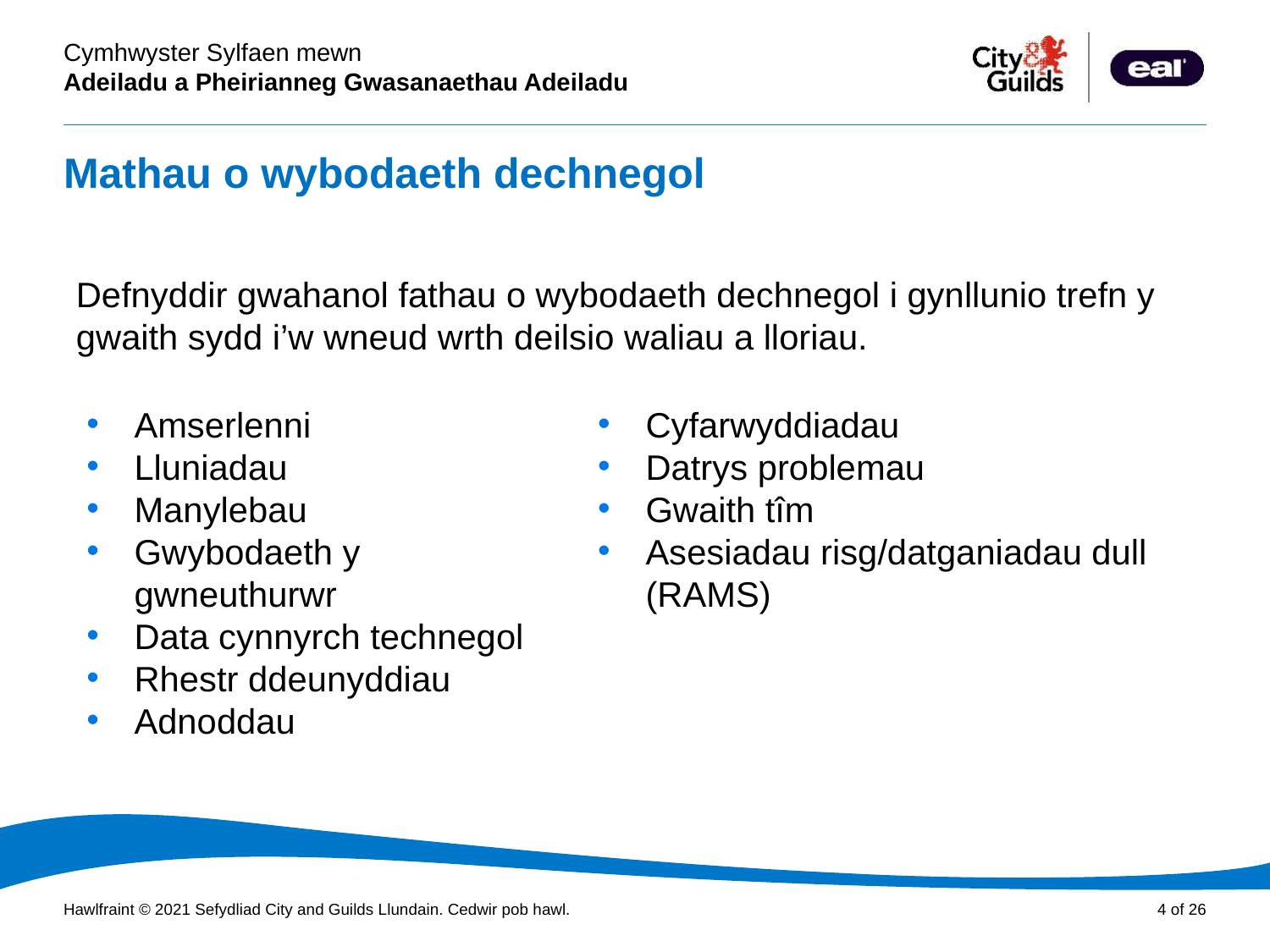

# Mathau o wybodaeth dechnegol

Cyflwyniad PowerPoint
Defnyddir gwahanol fathau o wybodaeth dechnegol i gynllunio trefn y gwaith sydd i’w wneud wrth deilsio waliau a lloriau.

Amserlenni
Lluniadau
Manylebau
Gwybodaeth y gwneuthurwr
Data cynnyrch technegol
Rhestr ddeunyddiau
Adnoddau
Cyfarwyddiadau
Datrys problemau
Gwaith tîm
Asesiadau risg/datganiadau dull (RAMS)